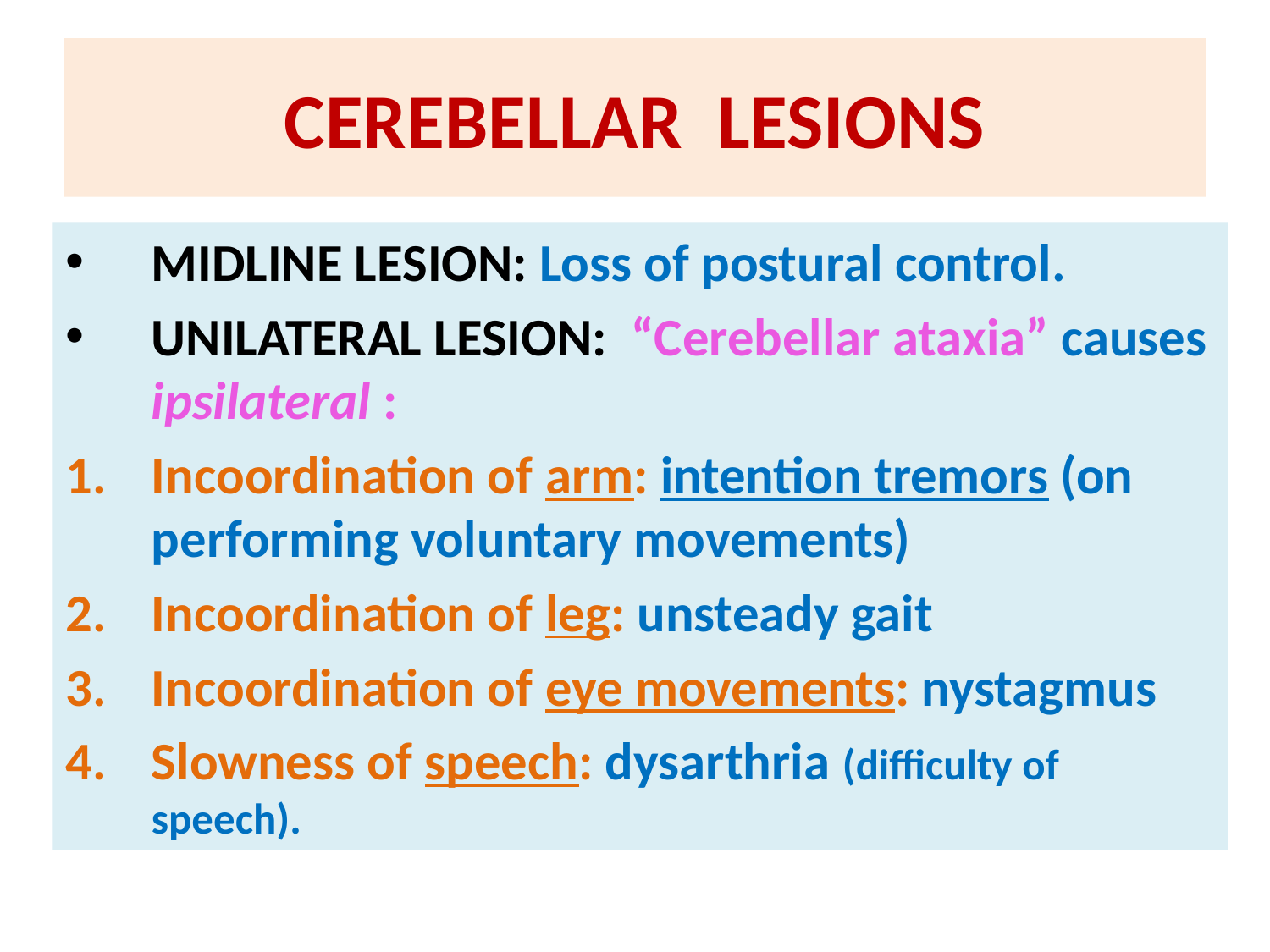

# CEREBELLAR  LESIONS
MIDLINE LESION: Loss of postural control.
UNILATERAL LESION:  “Cerebellar ataxia” causes ipsilateral :
Incoordination of arm: intention tremors (on performing voluntary movements)
Incoordination of leg: unsteady gait
Incoordination of eye movements: nystagmus
Slowness of speech: dysarthria (difficulty of speech).